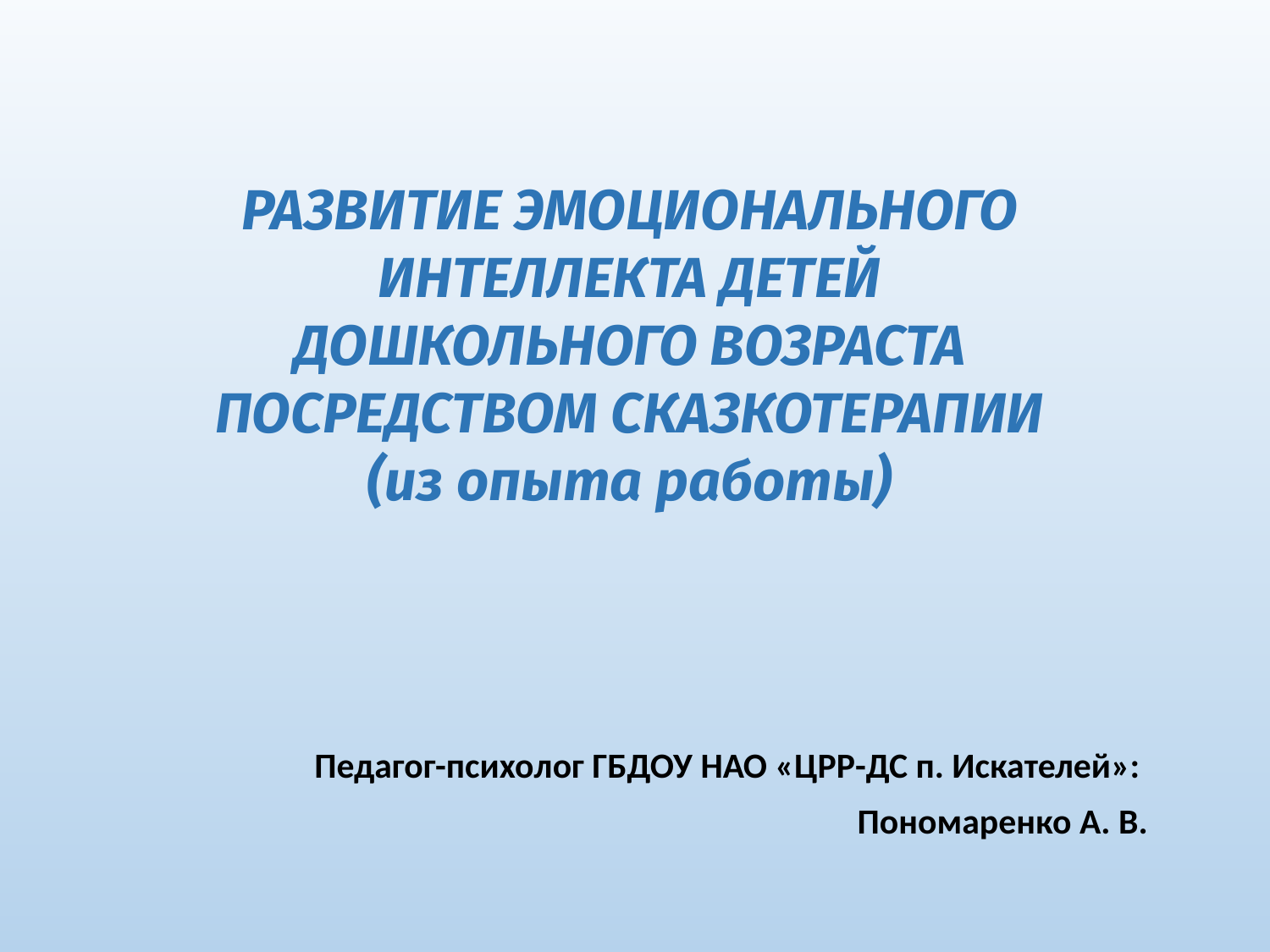

# РАЗВИТИЕ ЭМОЦИОНАЛЬНОГО ИНТЕЛЛЕКТА ДЕТЕЙ ДОШКОЛЬНОГО ВОЗРАСТА ПОСРЕДСТВОМ СКАЗКОТЕРАПИИ (из опыта работы)
Педагог-психолог ГБДОУ НАО «ЦРР-ДС п. Искателей»:
Пономаренко А. В.